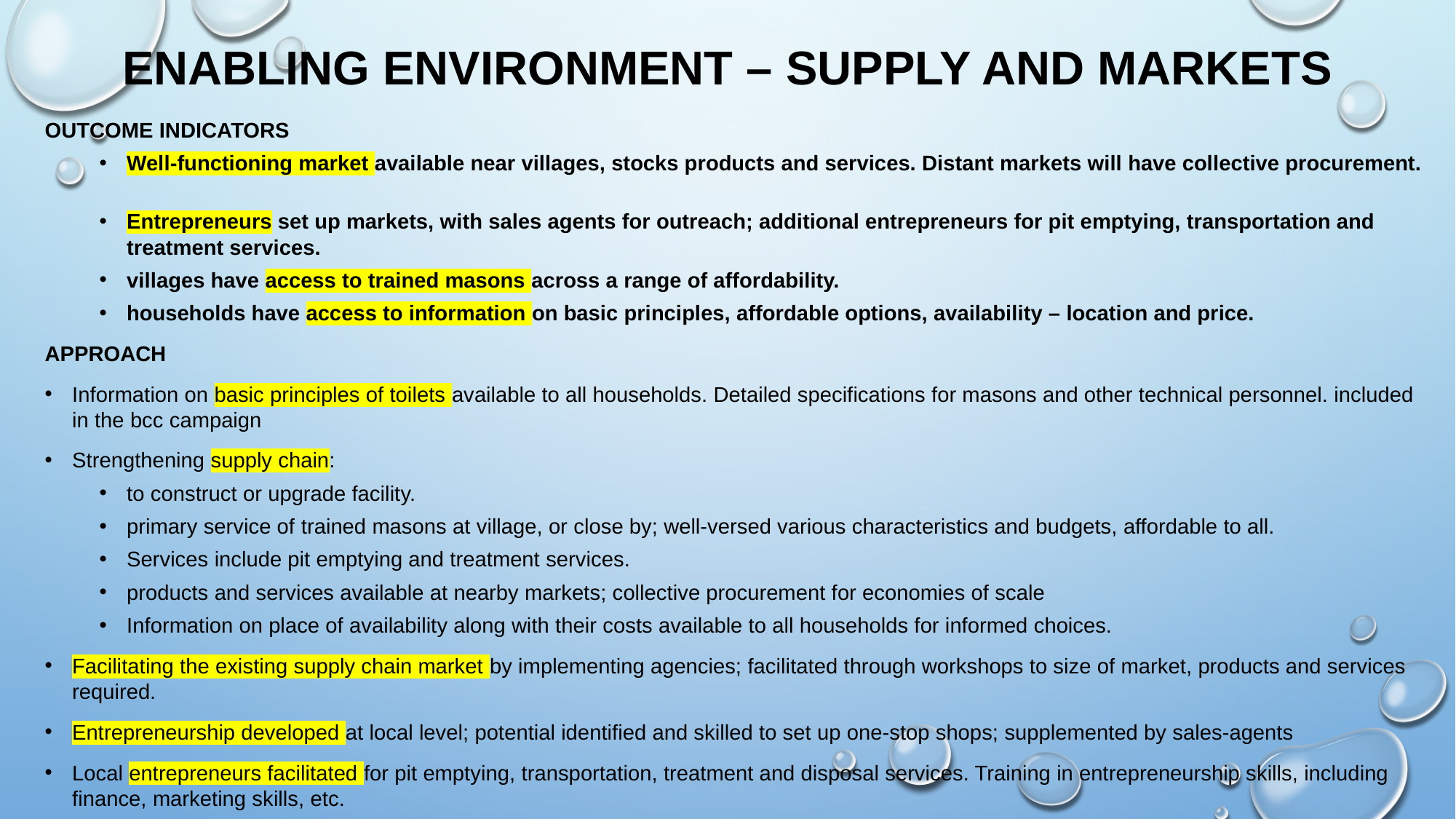

# Enabling environment – supply and markets
Outcome indicators
Well-functioning market available near villages, stocks products and services. Distant markets will have collective procurement.
Entrepreneurs set up markets, with sales agents for outreach; additional entrepreneurs for pit emptying, transportation and treatment services.
villages have access to trained masons across a range of affordability.
households have access to information on basic principles, affordable options, availability – location and price.
Approach
Information on basic principles of toilets available to all households. Detailed specifications for masons and other technical personnel. included in the bcc campaign
Strengthening supply chain:
to construct or upgrade facility.
primary service of trained masons at village, or close by; well-versed various characteristics and budgets, affordable to all.
Services include pit emptying and treatment services.
products and services available at nearby markets; collective procurement for economies of scale
Information on place of availability along with their costs available to all households for informed choices.
Facilitating the existing supply chain market by implementing agencies; facilitated through workshops to size of market, products and services required.
Entrepreneurship developed at local level; potential identified and skilled to set up one-stop shops; supplemented by sales-agents
Local entrepreneurs facilitated for pit emptying, transportation, treatment and disposal services. Training in entrepreneurship skills, including finance, marketing skills, etc.
Costs
TBD